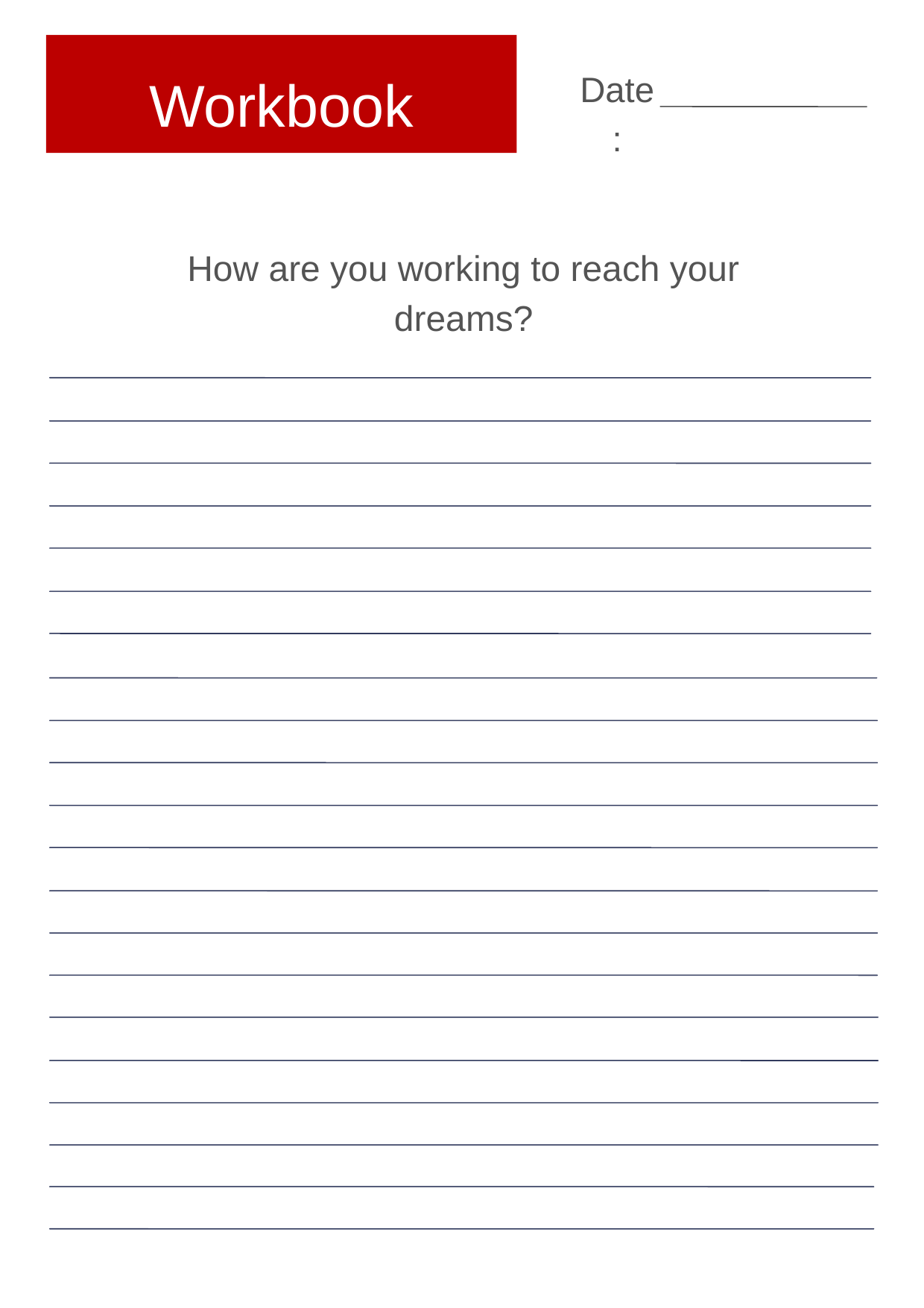

Workbook
Date:

How are you working to reach your dreams?